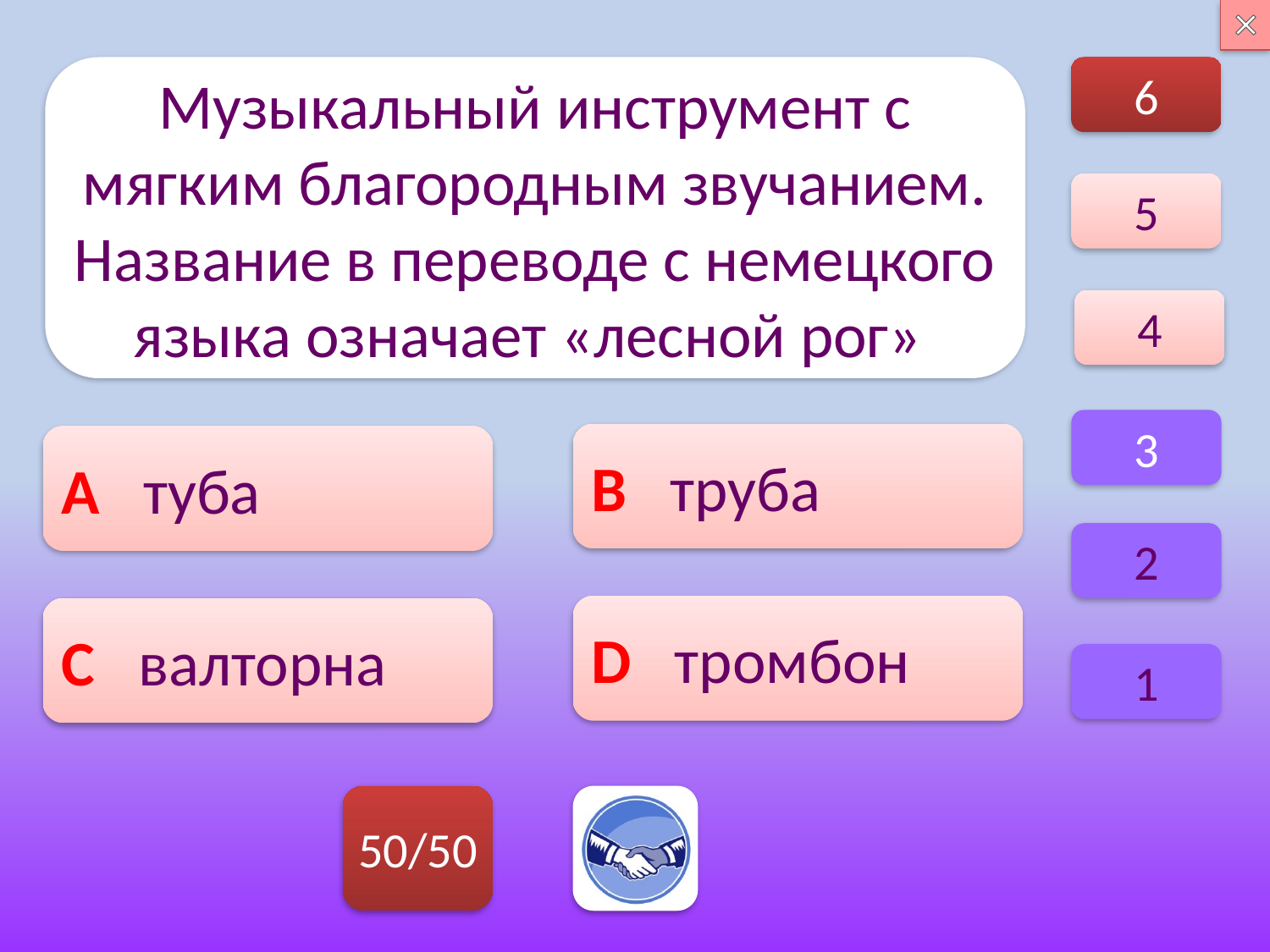

6
Музыкальный инструмент с мягким благородным звучанием. Название в переводе с немецкого языка означает «лесной рог»
5
4
3
В   труба
А   туба
2
D   тромбон
C   валторна
1
50/50